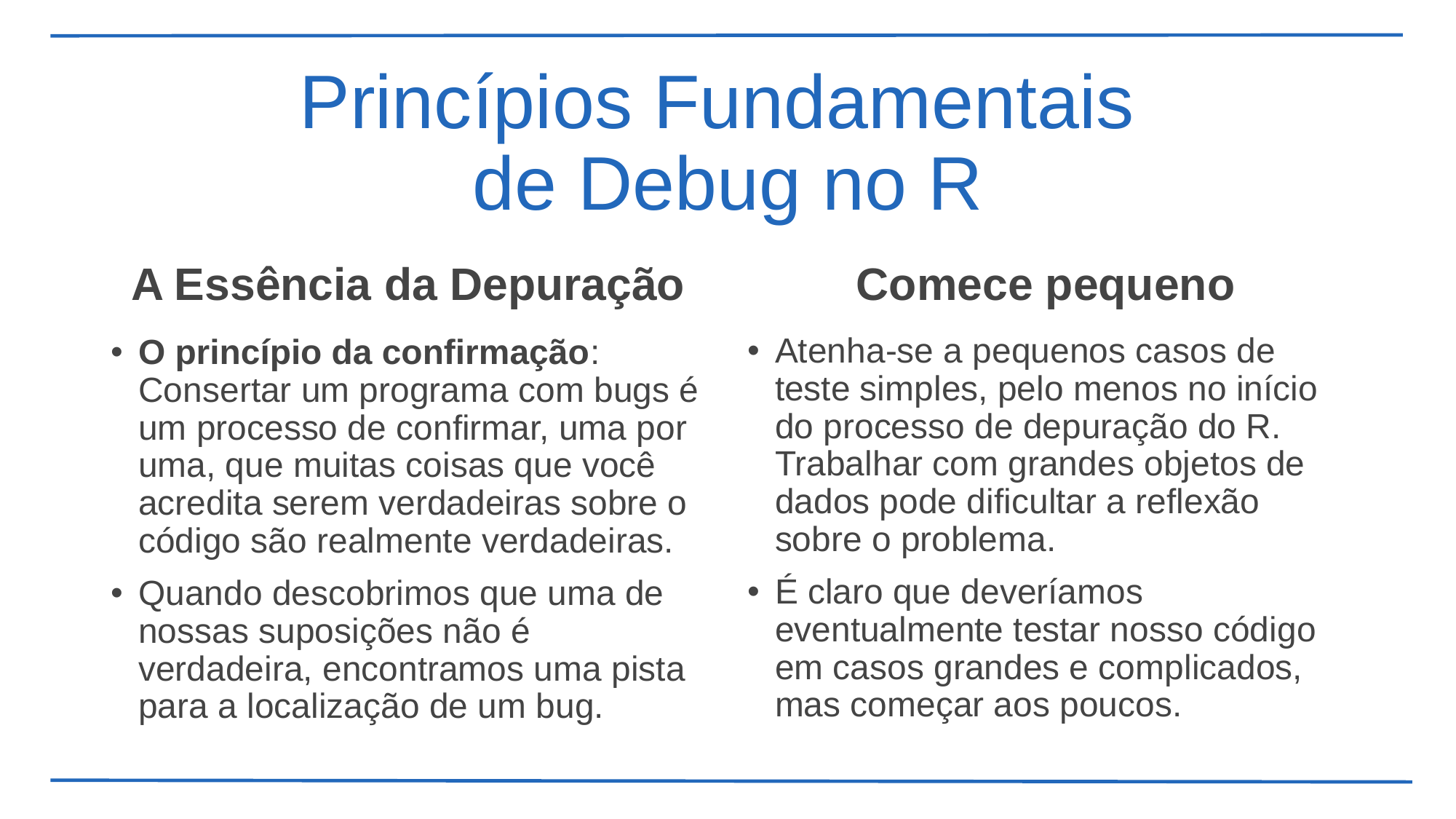

# Princípios Fundamentais de Debug no R
A Essência da Depuração
Comece pequeno
Atenha-se a pequenos casos de teste simples, pelo menos no início do processo de depuração do R. Trabalhar com grandes objetos de dados pode dificultar a reflexão sobre o problema.
É claro que deveríamos eventualmente testar nosso código em casos grandes e complicados, mas começar aos poucos.
O princípio da confirmação: Consertar um programa com bugs é um processo de confirmar, uma por uma, que muitas coisas que você acredita serem verdadeiras sobre o código são realmente verdadeiras.
Quando descobrimos que uma de nossas suposições não é verdadeira, encontramos uma pista para a localização de um bug.